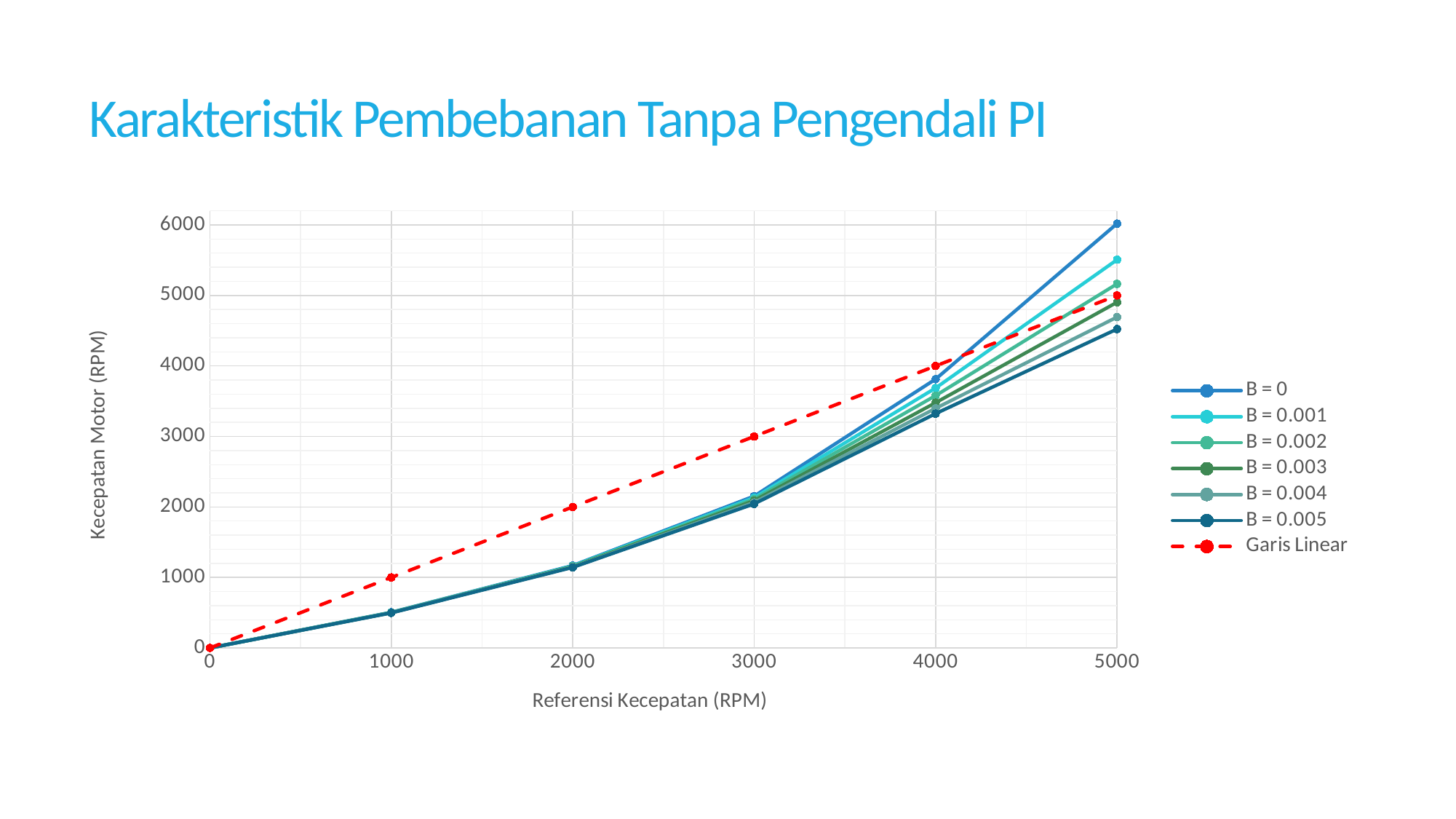

# Karakteristik Pembebanan Tanpa Pengendali PI

### Chart

| Category |  |  |  |  |  |  |  |
|---|---|---|---|---|---|---|---|
| 0 | 0.0 | 0.0 | 0.0 | 0.0 | 0.0 | 0.0 | 0.0 |
| 1000 | 505.388322528777 | 503.291726542208 | 501.656023221716 | 500.120737347773 | 498.348412275646 | 496.730372205175 | 1000.0 |
| 2000 | 1168.44296266852 | 1162.87826269108 | 1157.17858902961 | 1152.21016700188 | 1147.01943998399 | 1142.62202819645 | 2000.0 |
| 3000 | 2153.05386108223 | 2131.24673629887 | 2110.16055039222 | 2088.97193804405 | 2063.21225259472 | 2043.3497269268 | 3000.0 |
| 4000 | 3812.76703022731 | 3686.53393877356 | 3579.58313712453 | 3478.98942878483 | 3398.2212702401 | 3323.58696584182 | 4000.0 |
| 5000 | 6019.05353670508 | 5506.94130304978 | 5164.08396691275 | 4903.31847239251 | 4692.9727129881 | 4523.02393021534 | 5000.0 |